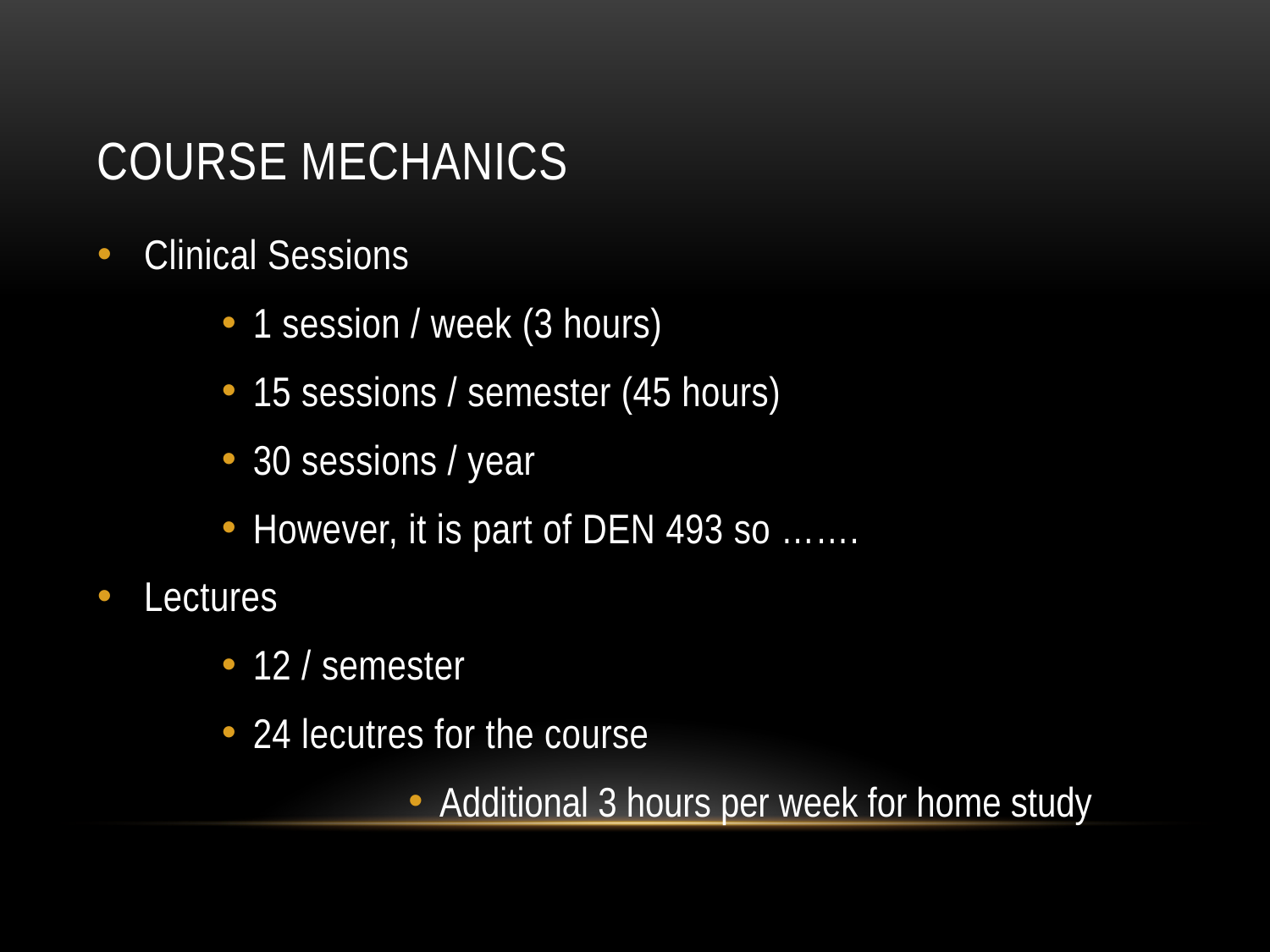

# Course mechanics
Clinical Sessions
1 session / week (3 hours)
15 sessions / semester (45 hours)
30 sessions / year
However, it is part of DEN 493 so …….
Lectures
12 / semester
24 lecutres for the course
Additional 3 hours per week for home study